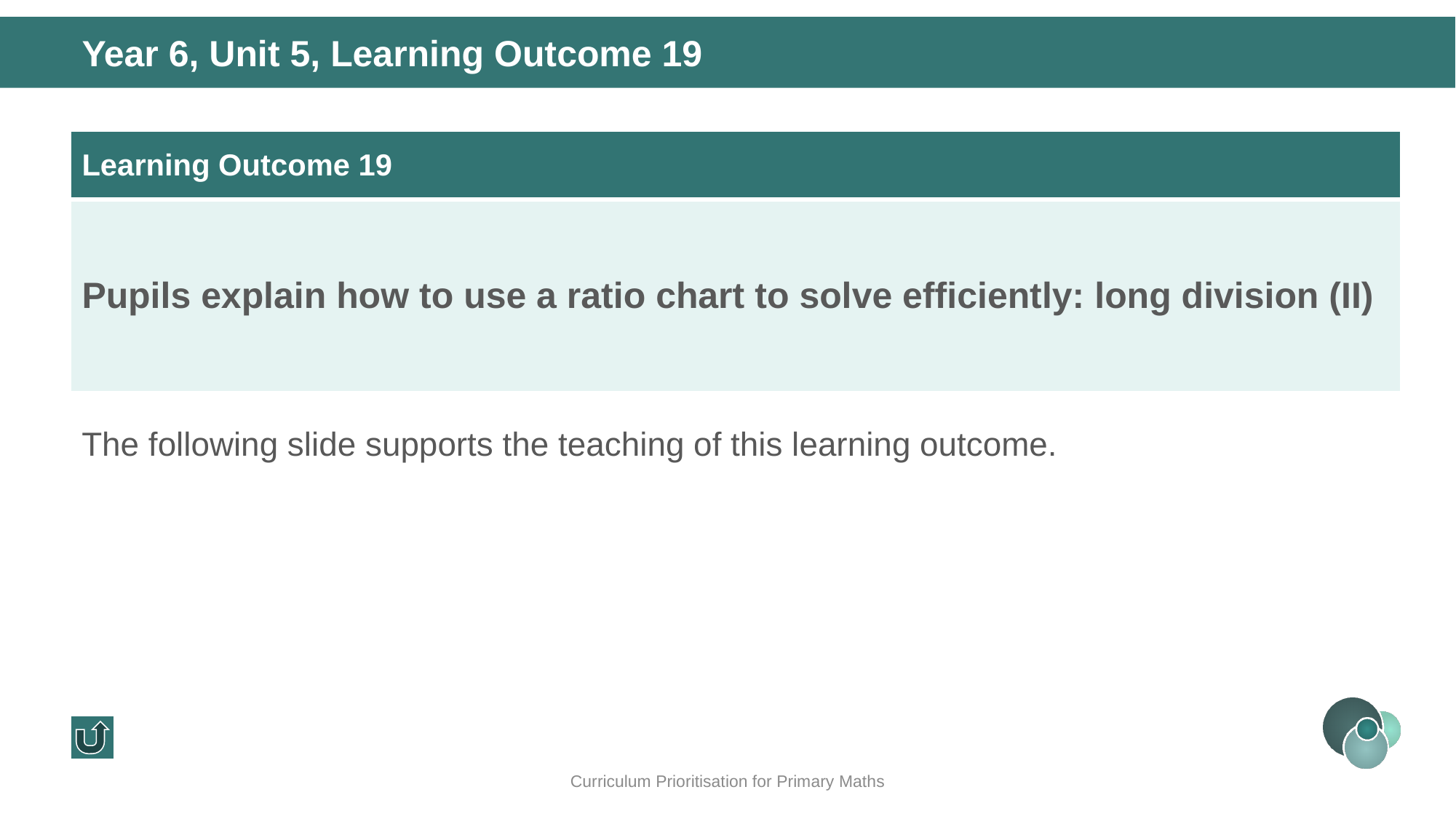

Year 6, Unit 5, Learning Outcome 19
| Learning Outcome 19 |
| --- |
| Pupils explain how to use a ratio chart to solve efficiently: long division (II) |
The following slide supports the teaching of this learning outcome.

Curriculum Prioritisation for Primary Maths